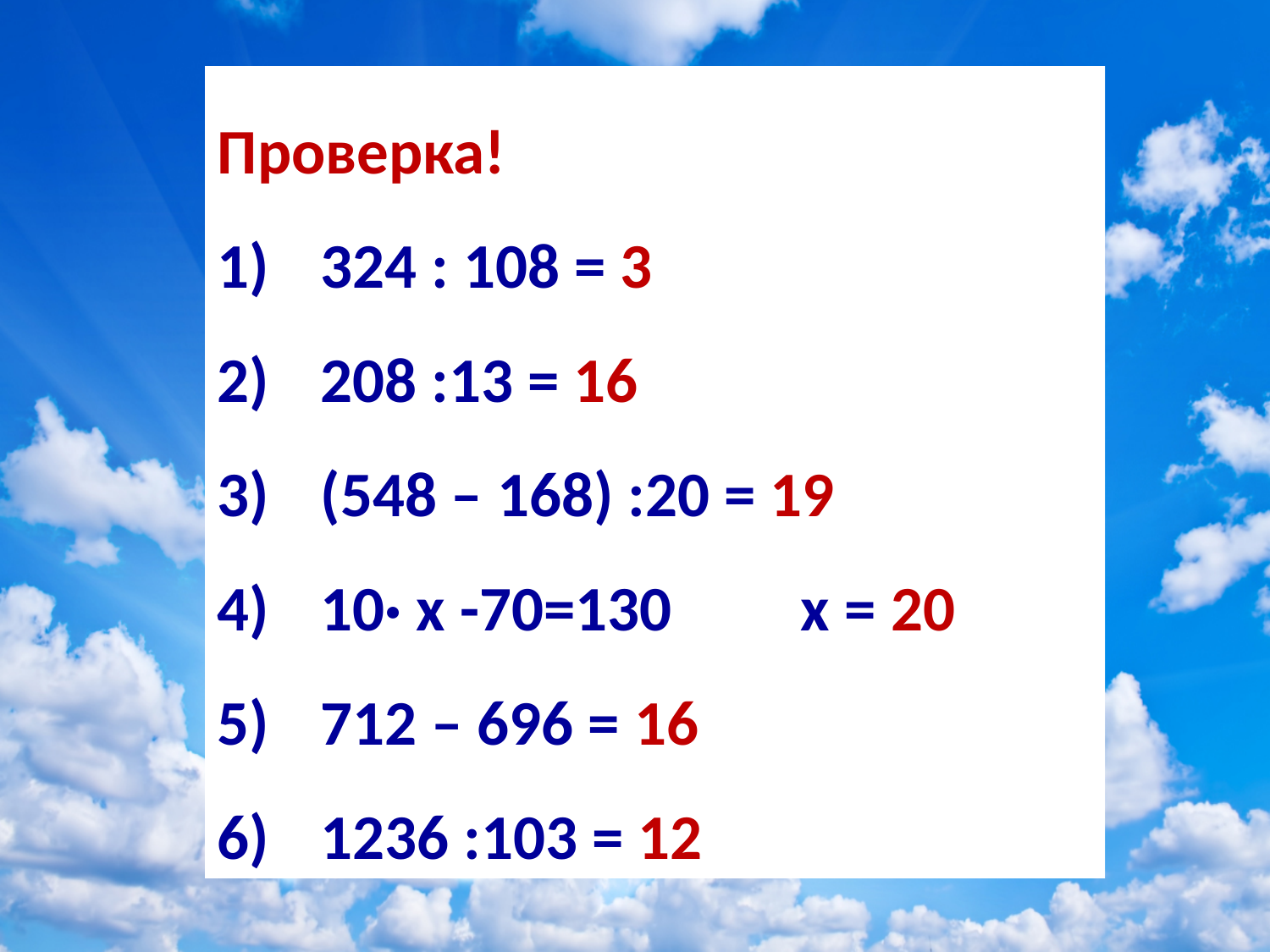

Проверка!
324 : 108 = 3
208 :13 = 16
(548 – 168) :20 = 19
10· х -70=130         х = 20
712 – 696 = 16
1236 :103 = 12